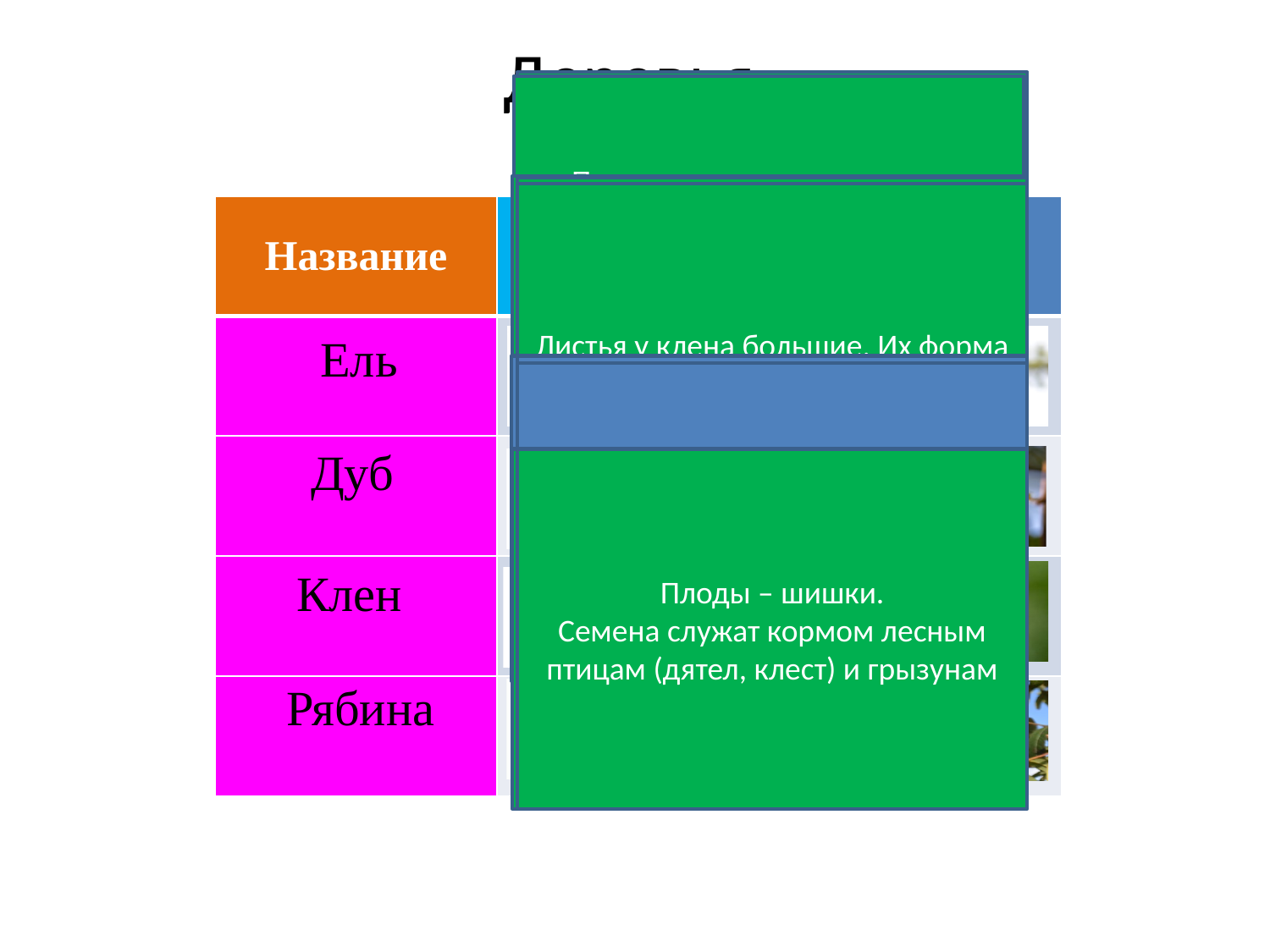

Деревья
Листья у дуба продолговатой формы с резными краями . Размер листьев 7-15 см.
Плоды – желуди – созревают осенью. Полакомиться желудями любят многие лесные жители: кабаны, олени, полевые мыши, сойки
Плод клёна состоит из двух крылатых плодиков, торчащих в разные стороны и приросших друг к другу. Крылатки, падая даже с небольшой высоты, очень быстро вращаются.
Листья сложные. Имеющие не четное количество листиков в листе, листики вытянутые, верхняя часть блестящая, нижняя матовая.
Плод рябины - красно-оранжевого цвета имеющее терпкий вкус с горьким приступом которые могут не опадать вплоть до середины зимы сохраняя окраску.
Листья у клена большие. Их форма резная, пятиконечная.
| Название | Листья | Плоды |
| --- | --- | --- |
| Ель |  |  |
| Дуб |  |  |
| Клен |  |  |
| Рябина |  |  |
Ель

Рябина небольшое дерево. Кора гладкая и серая
Клен – высокое стройное дерево до  метров. Ствол прямой, покрытой гладкой, тонкой корой. Растут клены очень быстро.
Дуб – мощное, величественное дерево. Ствол толстый, покрыт коричнево-серой корой с извилистыми трещинами.
Ель - вечно зеленое  хвойное дерево высотой до 50 метров. Живет ель несколько сотен лет
Дуб

 Острые хвоинки – листья живут до 7 лет. А затем опадают,  но не все сразу, а небольшими партиями
Плоды – шишки.
Семена служат кормом лесным птицам (дятел, клест) и грызунам

Клен

Рябина